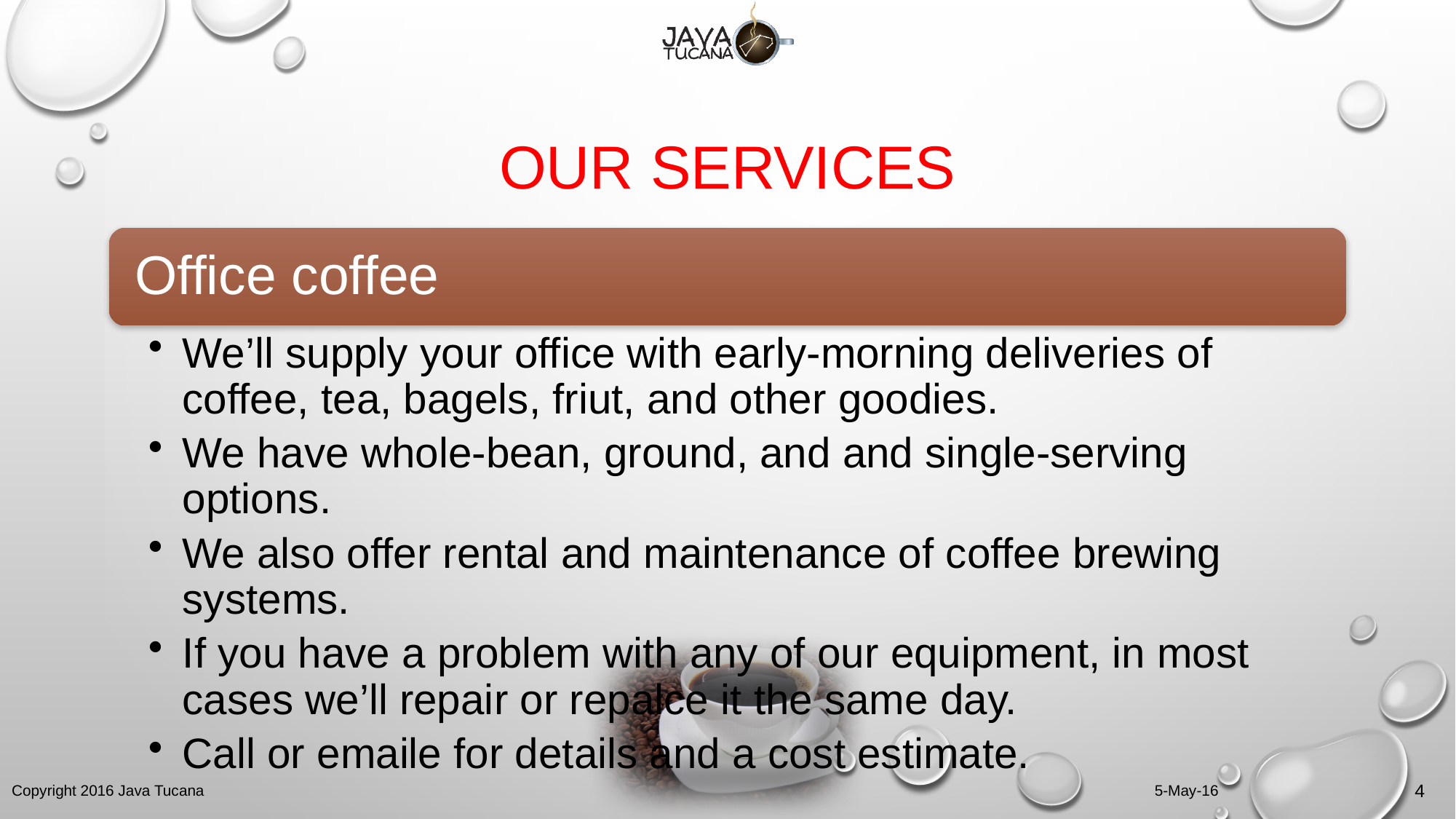

# Our Services
Office coffee
We’ll supply your office with early-morning deliveries of coffee, tea, bagels, friut, and other goodies.
We have whole-bean, ground, and and single-serving options.
We also offer rental and maintenance of coffee brewing systems.
If you have a problem with any of our equipment, in most cases we’ll repair or repalce it the same day.
Call or emaile for details and a cost estimate.
5-May-16
4
Copyright 2016 Java Tucana